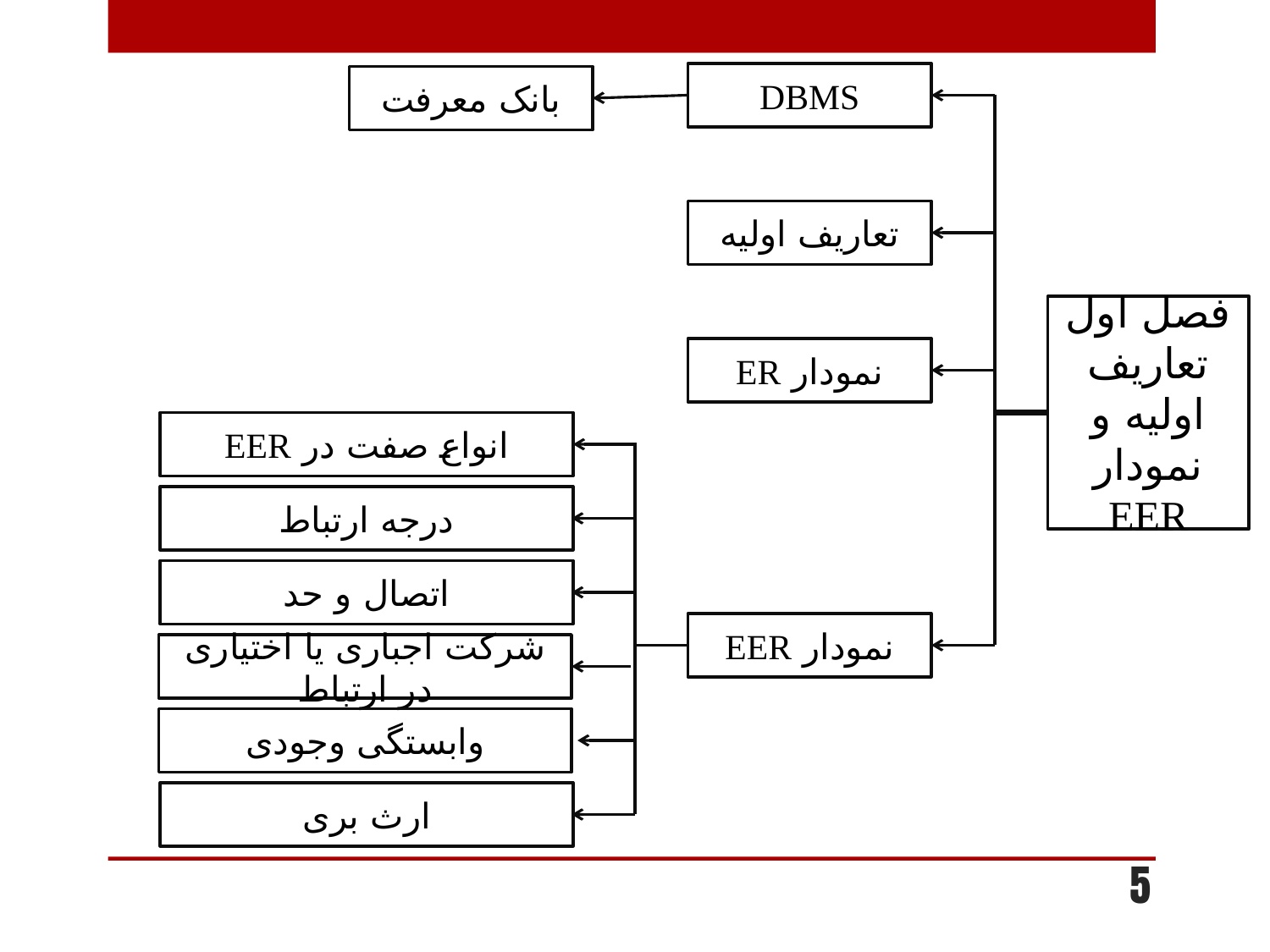

DBMS
بانک معرفت
تعاریف اولیه
فصل اول
تعاریف اولیه و نمودار EER
نمودار ER
انواع صفت در EER
درجه ارتباط
اتصال و حد
نمودار EER
شرکت اجباری یا اختیاری در ارتباط
وابستگی وجودی
ارث بری
5